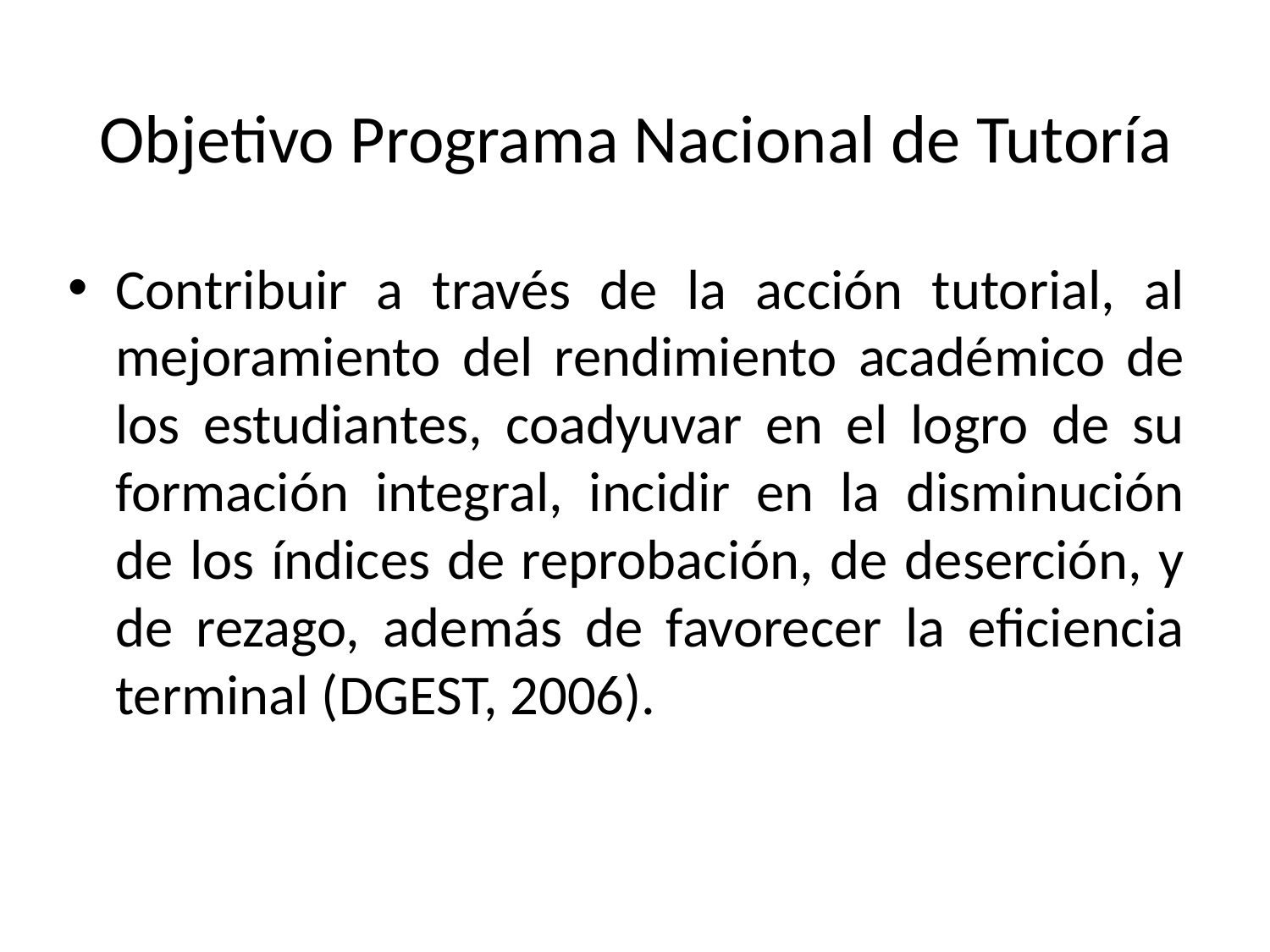

# Objetivo Programa Nacional de Tutoría
Contribuir a través de la acción tutorial, al mejoramiento del rendimiento académico de los estudiantes, coadyuvar en el logro de su formación integral, incidir en la disminución de los índices de reprobación, de deserción, y de rezago, además de favorecer la eficiencia terminal (DGEST, 2006).